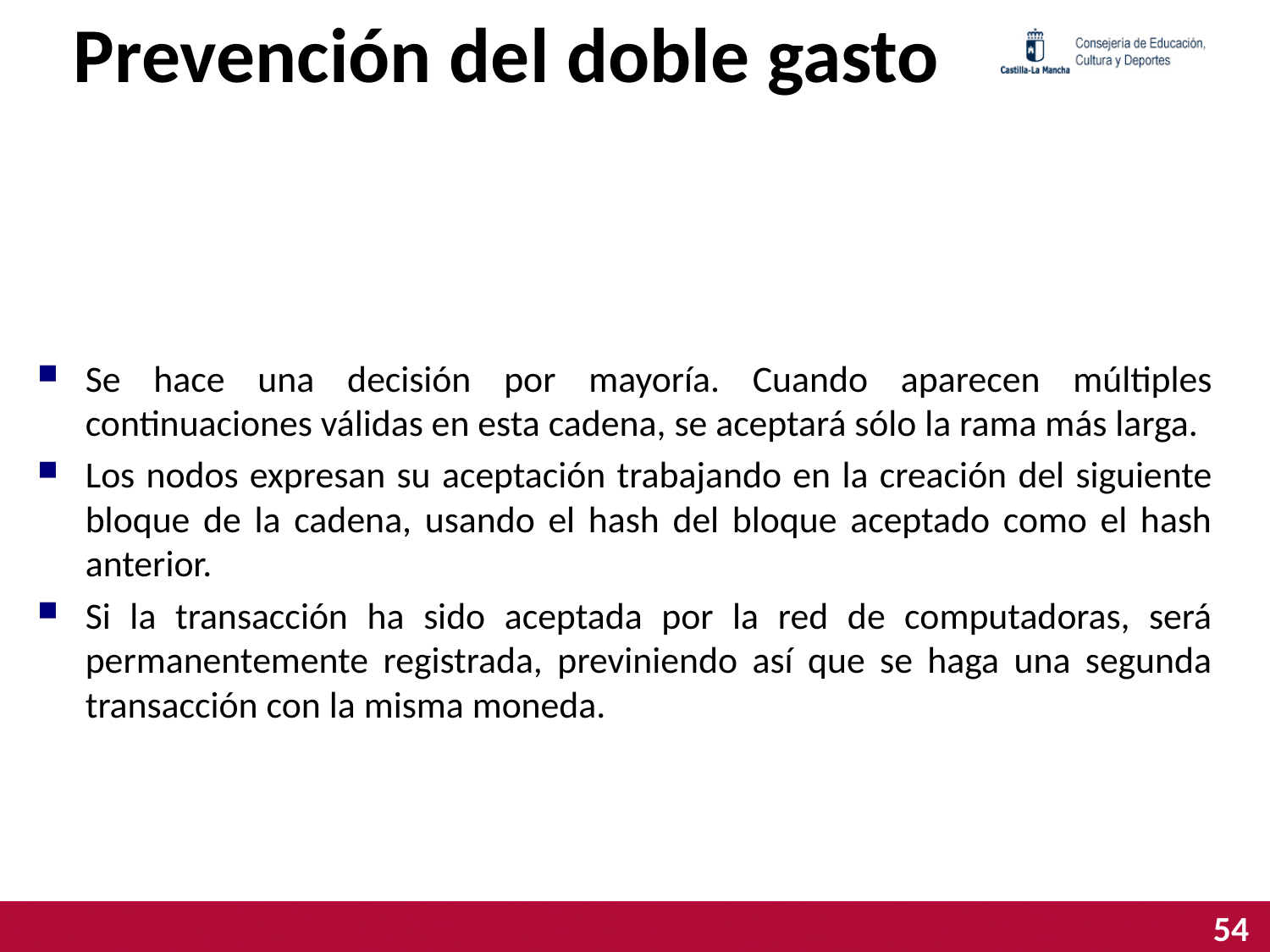

# Prevención del doble gasto

Se hace una decisión por mayoría. Cuando aparecen múltiples continuaciones válidas en esta cadena, se aceptará sólo la rama más larga.
Los nodos expresan su aceptación trabajando en la creación del siguiente bloque de la cadena, usando el hash del bloque aceptado como el hash anterior.
Si la transacción ha sido aceptada por la red de computadoras, será permanentemente registrada, previniendo así que se haga una segunda transacción con la misma moneda.